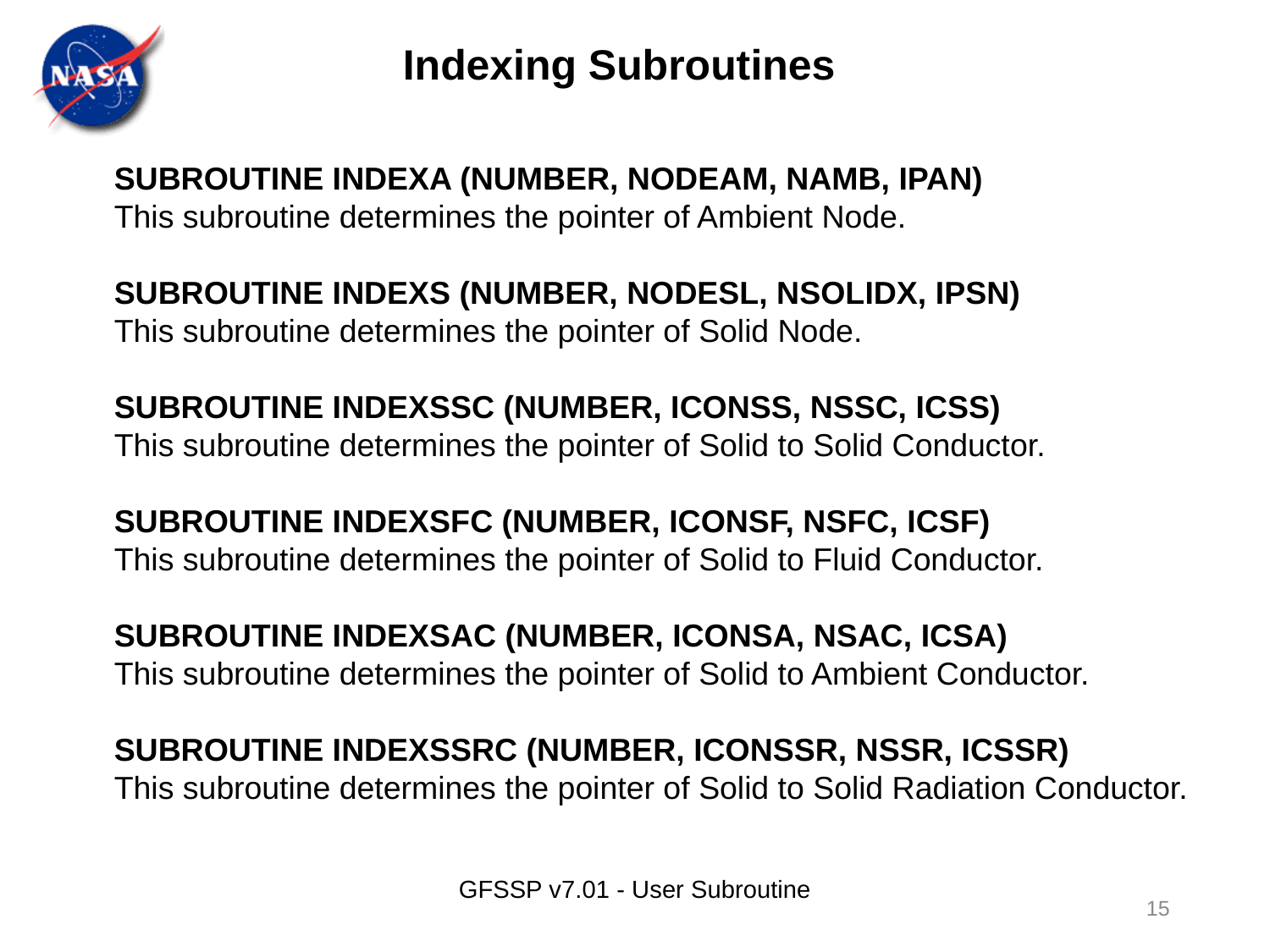

Indexing Subroutines
SUBROUTINE INDEXA (NUMBER, NODEAM, NAMB, IPAN)
This subroutine determines the pointer of Ambient Node.

SUBROUTINE INDEXS (NUMBER, NODESL, NSOLIDX, IPSN)
This subroutine determines the pointer of Solid Node.

SUBROUTINE INDEXSSC (NUMBER, ICONSS, NSSC, ICSS)
This subroutine determines the pointer of Solid to Solid Conductor.

SUBROUTINE INDEXSFC (NUMBER, ICONSF, NSFC, ICSF)
This subroutine determines the pointer of Solid to Fluid Conductor.

SUBROUTINE INDEXSAC (NUMBER, ICONSA, NSAC, ICSA)
This subroutine determines the pointer of Solid to Ambient Conductor.

SUBROUTINE INDEXSSRC (NUMBER, ICONSSR, NSSR, ICSSR)
This subroutine determines the pointer of Solid to Solid Radiation Conductor.

GFSSP v7.01 - User Subroutine
15